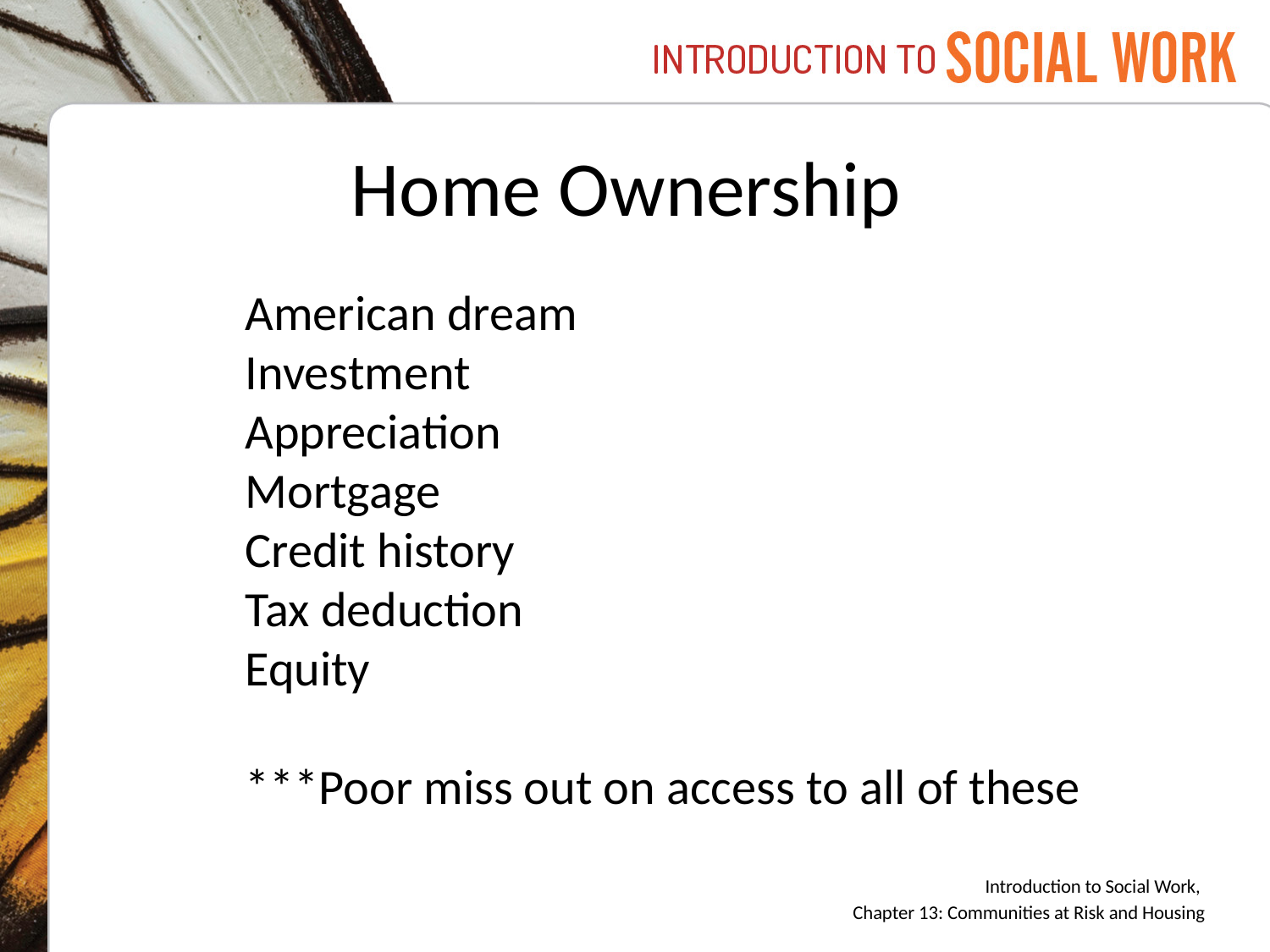

# Home Ownership

American dream
Investment
Appreciation
Mortgage
Credit history
Tax deduction
Equity

***Poor miss out on access to all of these
Introduction to Social Work,
Chapter 13: Communities at Risk and Housing